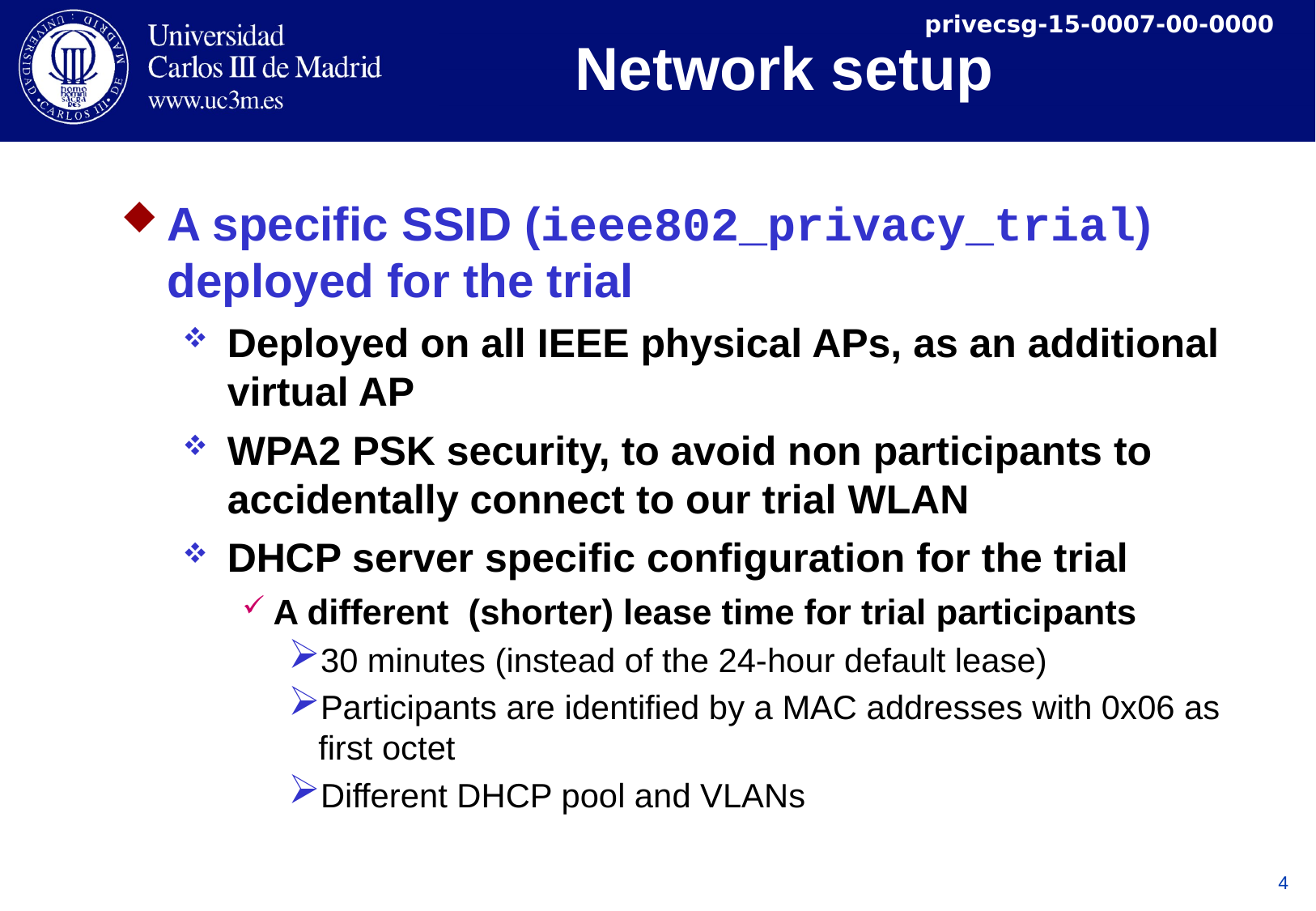

# Network setup
A specific SSID (ieee802_privacy_trial) deployed for the trial
Deployed on all IEEE physical APs, as an additional virtual AP
WPA2 PSK security, to avoid non participants to accidentally connect to our trial WLAN
DHCP server specific configuration for the trial
A different  (shorter) lease time for trial participants
30 minutes (instead of the 24-hour default lease)
Participants are identified by a MAC addresses with 0x06 as first octet
Different DHCP pool and VLANs